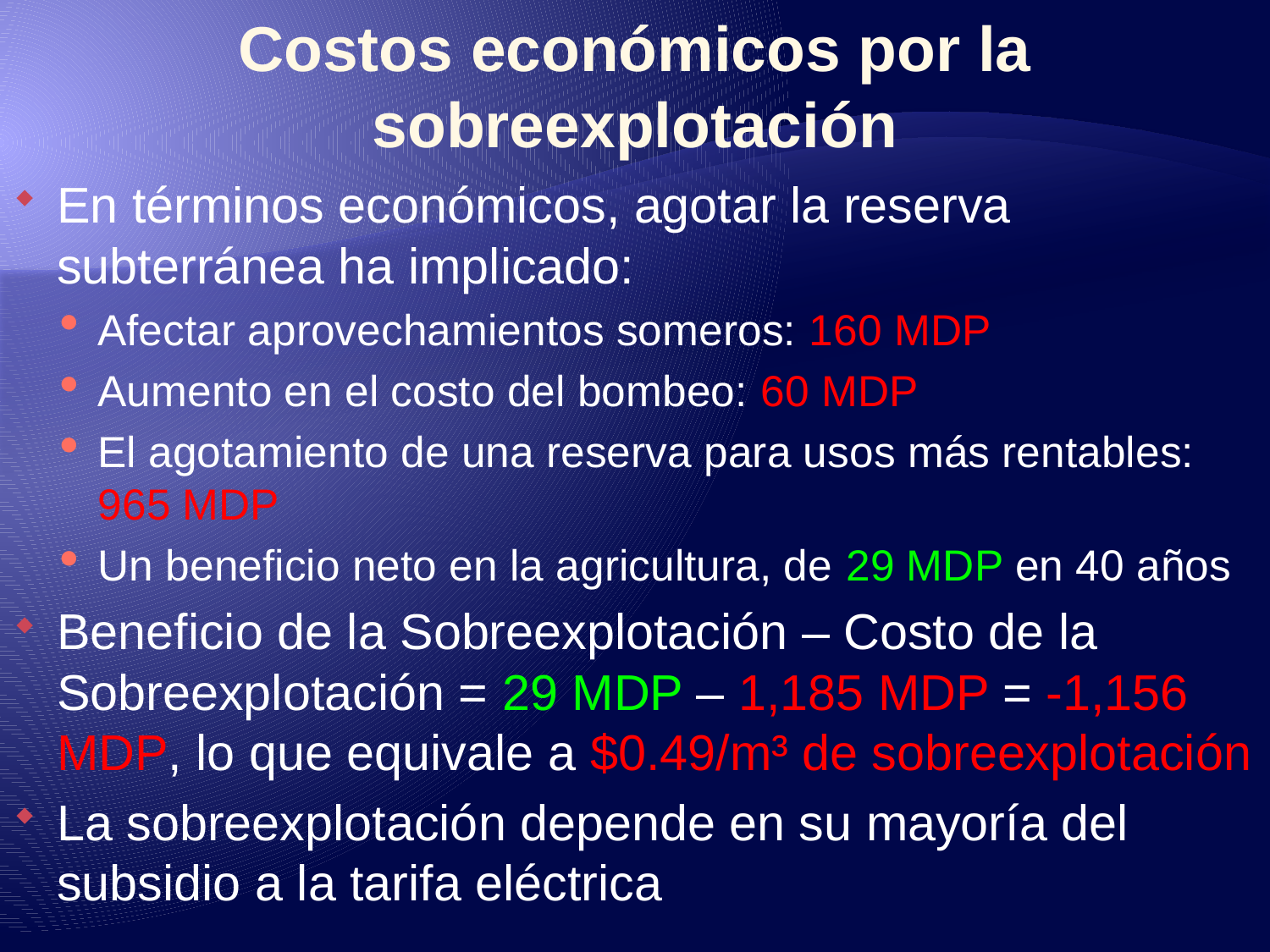

# Costos económicos por la sobreexplotación
En términos económicos, agotar la reserva subterránea ha implicado:
Afectar aprovechamientos someros: 160 MDP
Aumento en el costo del bombeo: 60 MDP
El agotamiento de una reserva para usos más rentables: 965 MDP
Un beneficio neto en la agricultura, de 29 MDP en 40 años
Beneficio de la Sobreexplotación – Costo de la Sobreexplotación = 29 MDP – 1,185 MDP = -1,156 MDP, lo que equivale a $0.49/m³ de sobreexplotación
La sobreexplotación depende en su mayoría del subsidio a la tarifa eléctrica